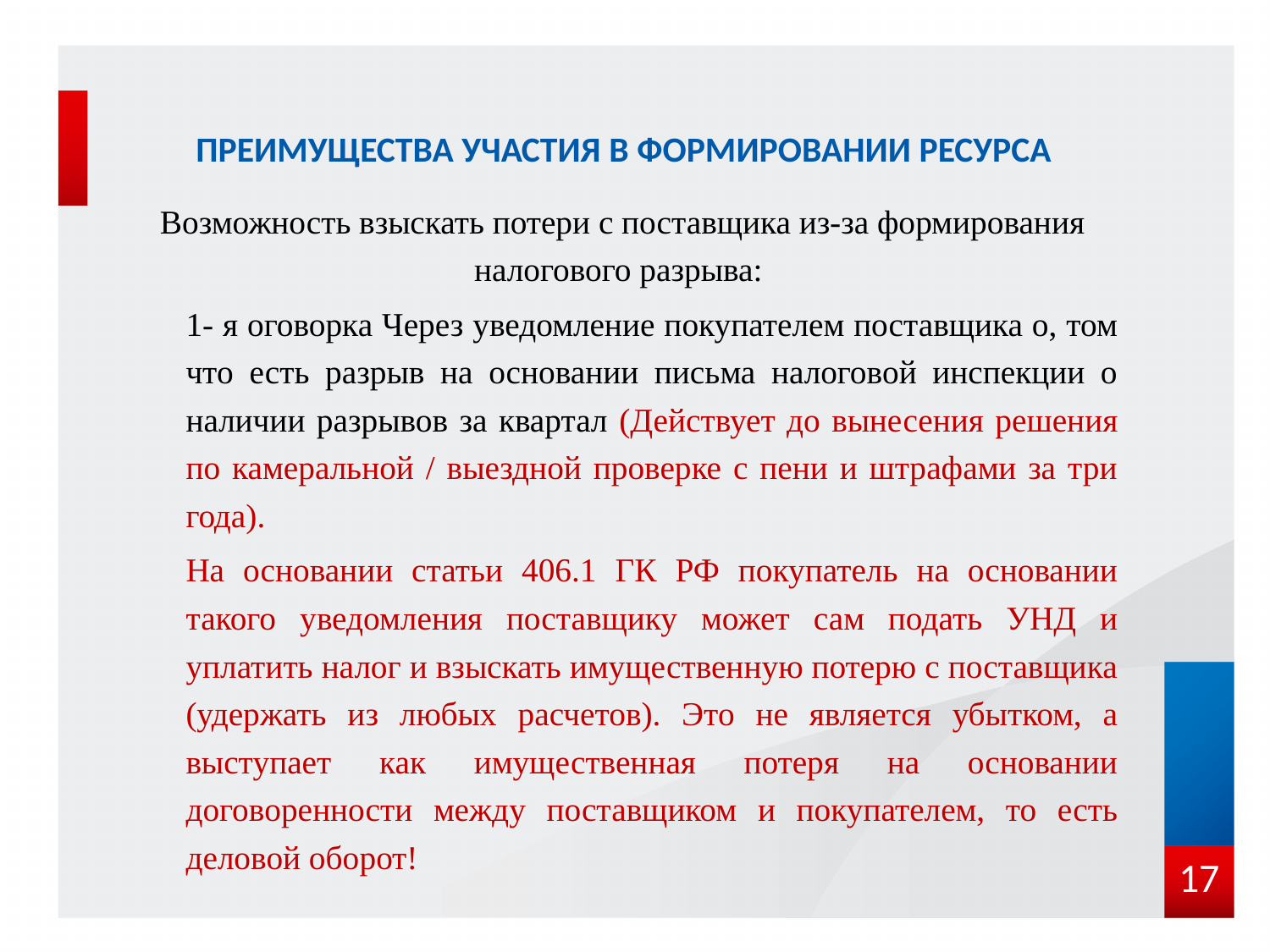

# ПРЕИМУЩЕСТВА УЧАСТИЯ В ФОРМИРОВАНИИ РЕСУРСА
Возможность взыскать потери с поставщика из-за формирования налогового разрыва:
1- я оговорка Через уведомление покупателем поставщика о, том что есть разрыв на основании письма налоговой инспекции о наличии разрывов за квартал (Действует до вынесения решения по камеральной / выездной проверке с пени и штрафами за три года).
На основании статьи 406.1 ГК РФ покупатель на основании такого уведомления поставщику может сам подать УНД и уплатить налог и взыскать имущественную потерю с поставщика (удержать из любых расчетов). Это не является убытком, а выступает как имущественная потеря на основании договоренности между поставщиком и покупателем, то есть деловой оборот!

17